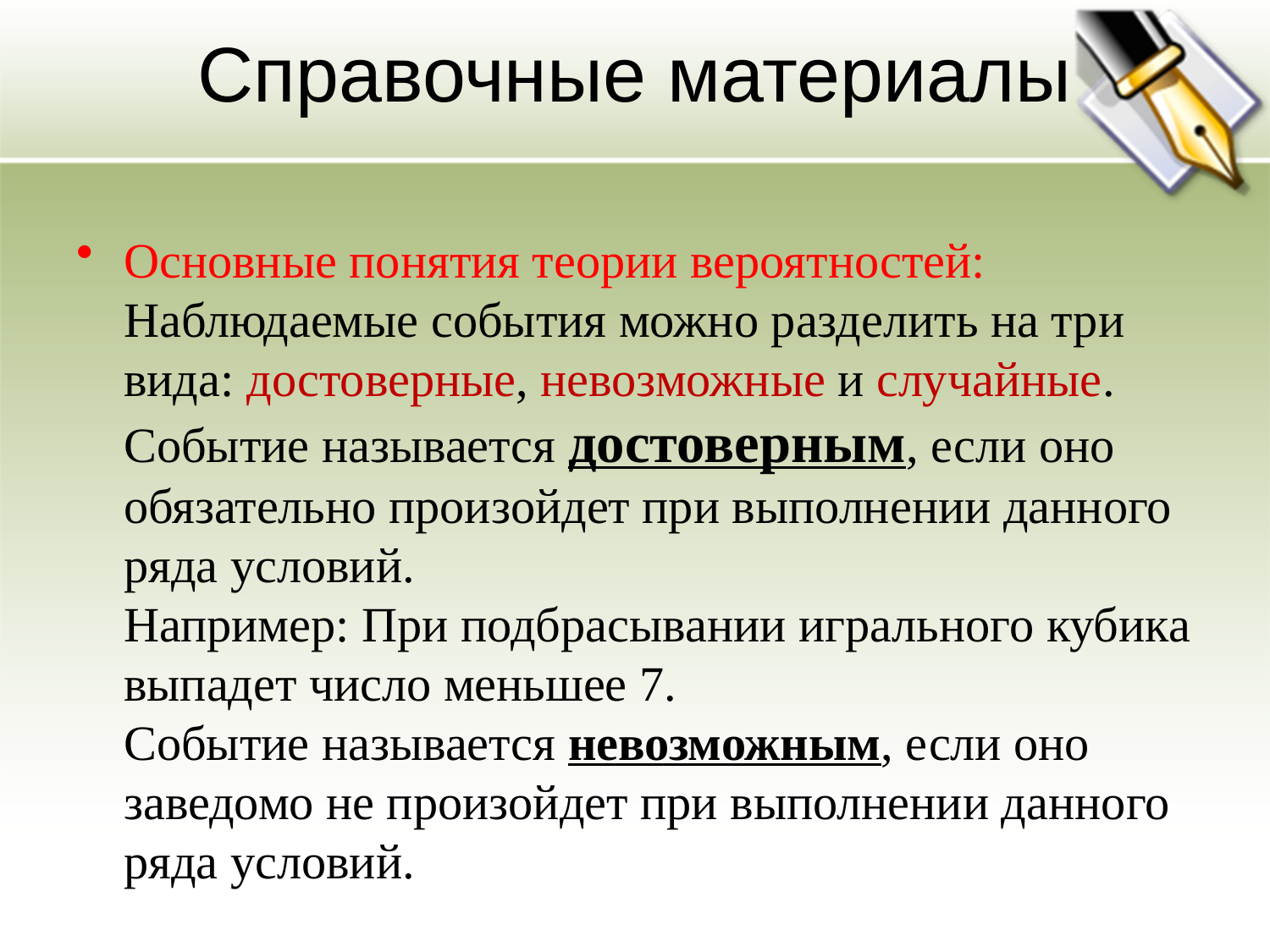

# Справочные материалы
Основные понятия теории вероятностей:
Наблюдаемые события можно разделить на три вида: достоверные, невозможные и случайные.
Событие называется достоверным, если оно обязательно произойдет при выполнении данного ряда условий.
Например: При подбрасывании игрального кубика выпадет число меньшее 7.
Событие называется невозможным, если оно заведомо не произойдет при выполнении данного ряда условий.